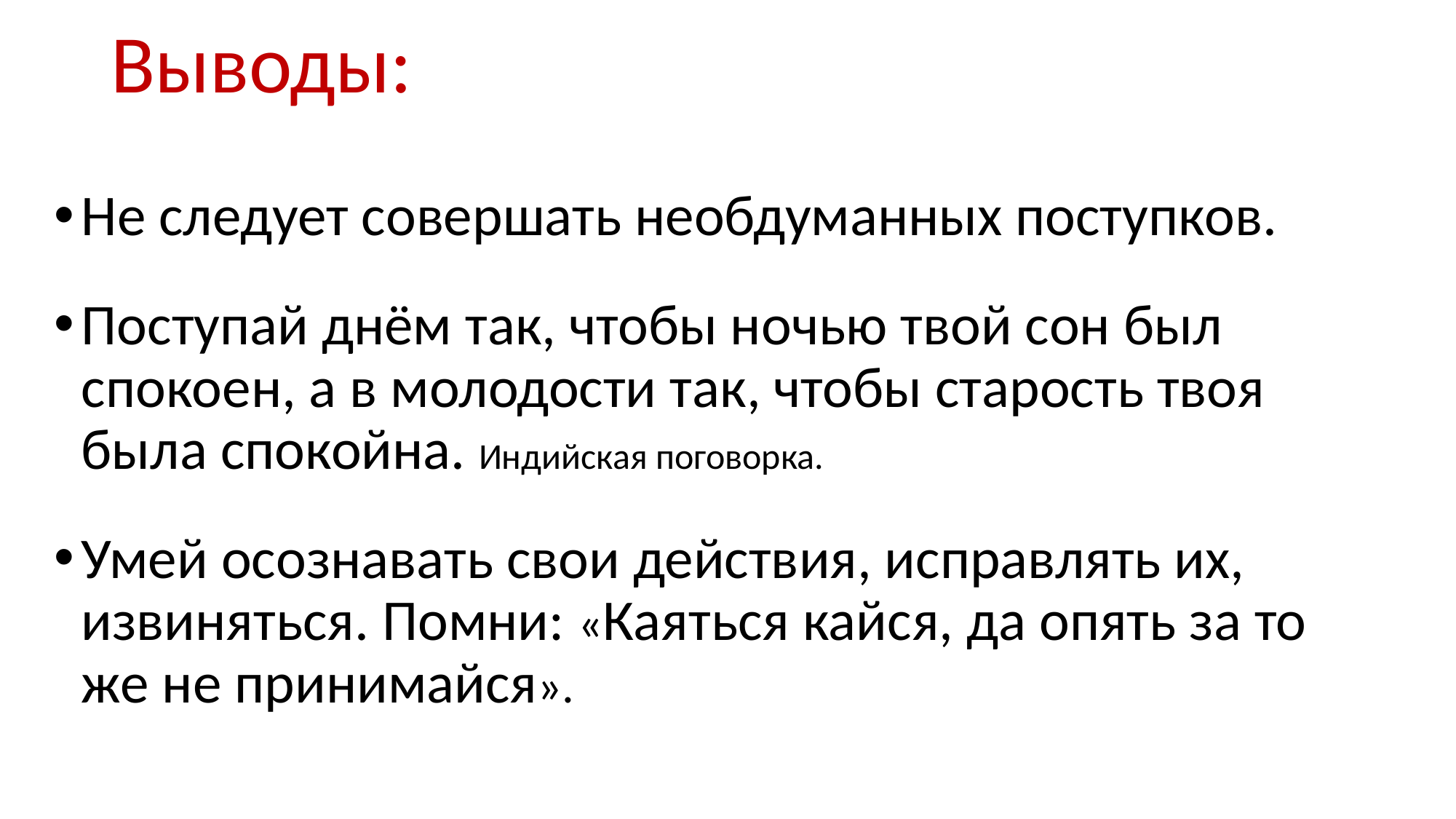

# Выводы:
Не следует совершать необдуманных поступков.

Поступай днём так, чтобы ночью твой сон был спокоен, а в молодости так, чтобы старость твоя была спокойна. Индийская поговорка.

Умей осознавать свои действия, исправлять их, извиняться. Помни: «Каяться кайся, да опять за то же не принимайся».